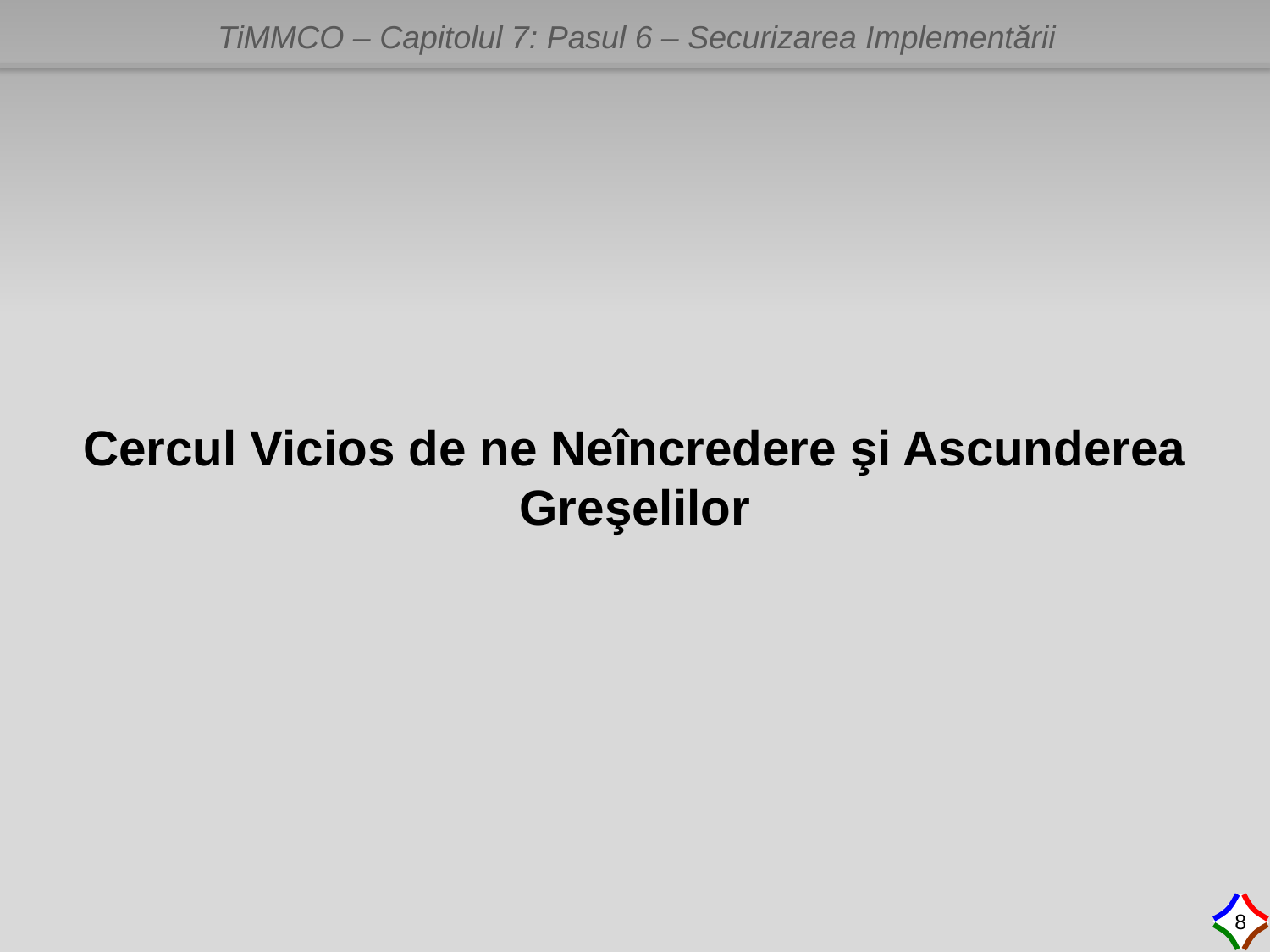

Cercul Vicios de ne Neîncredere şi Ascunderea Greşelilor